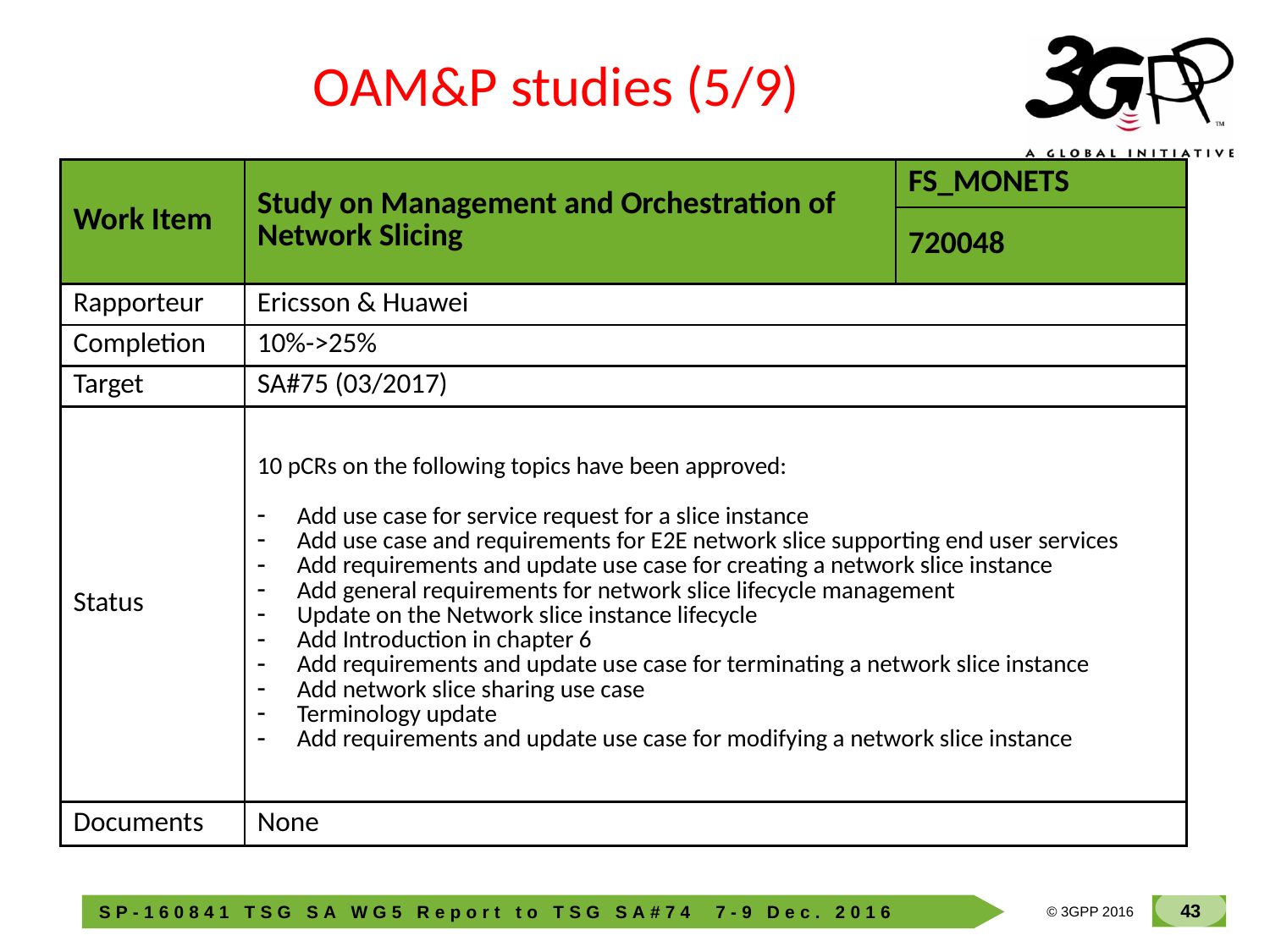

OAM&P studies (5/9)
| Work Item | Study on Management and Orchestration of Network Slicing | FS\_MONETS |
| --- | --- | --- |
|  |  | 720048 |
| Rapporteur | Ericsson & Huawei |  |
| Completion | 10%->25% |  |
| Target | SA#75 (03/2017) |  |
| Status | 10 pCRs on the following topics have been approved: Add use case for service request for a slice instance Add use case and requirements for E2E network slice supporting end user services Add requirements and update use case for creating a network slice instance Add general requirements for network slice lifecycle management Update on the Network slice instance lifecycle Add Introduction in chapter 6 Add requirements and update use case for terminating a network slice instance Add network slice sharing use case Terminology update Add requirements and update use case for modifying a network slice instance |  |
| Documents | None |  |